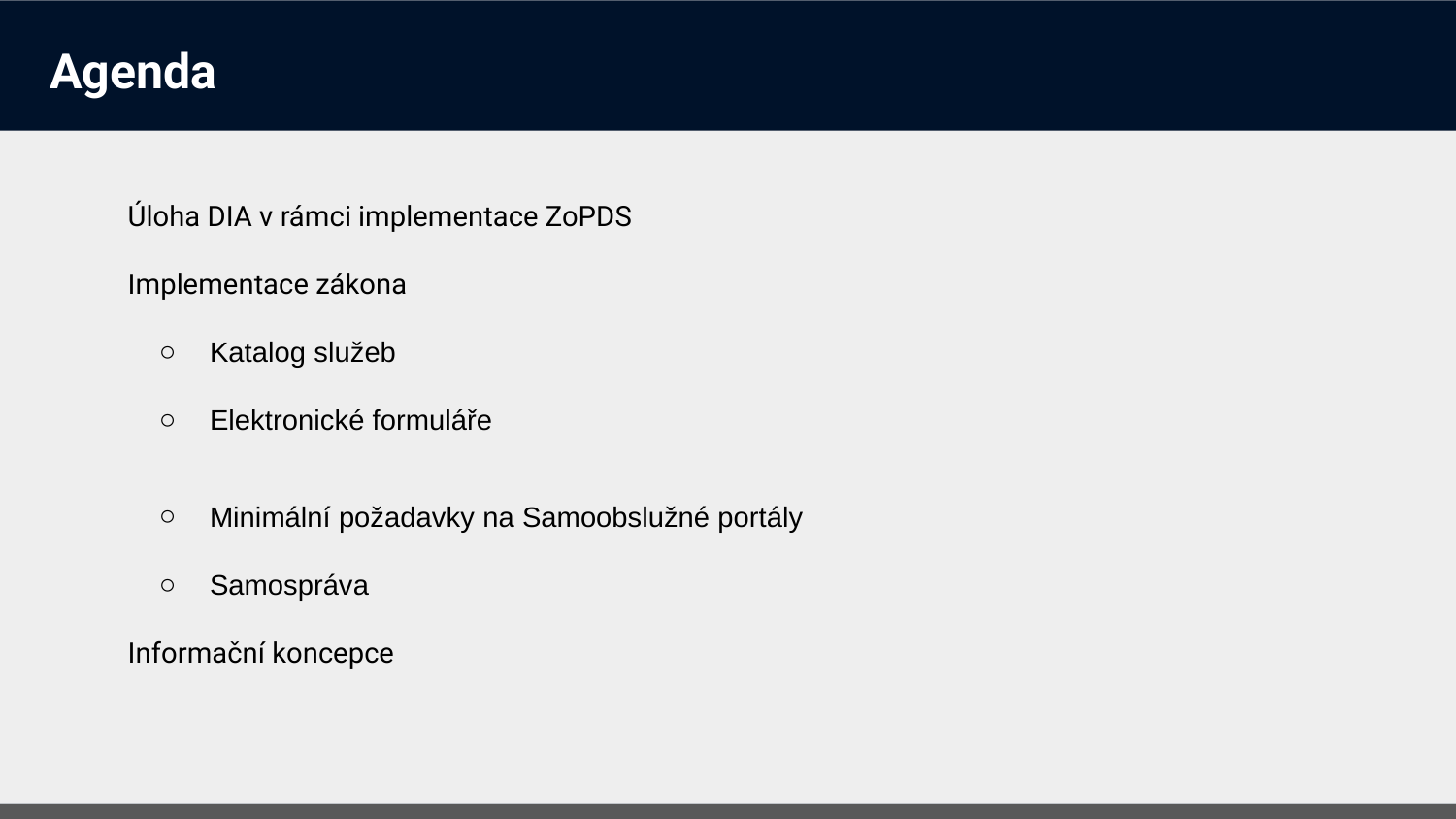

# Agenda
Úloha DIA v rámci implementace ZoPDS

Implementace zákona

Katalog služeb

Elektronické formuláře

Minimální požadavky na Samoobslužné portály

Samospráva

Informační koncepce